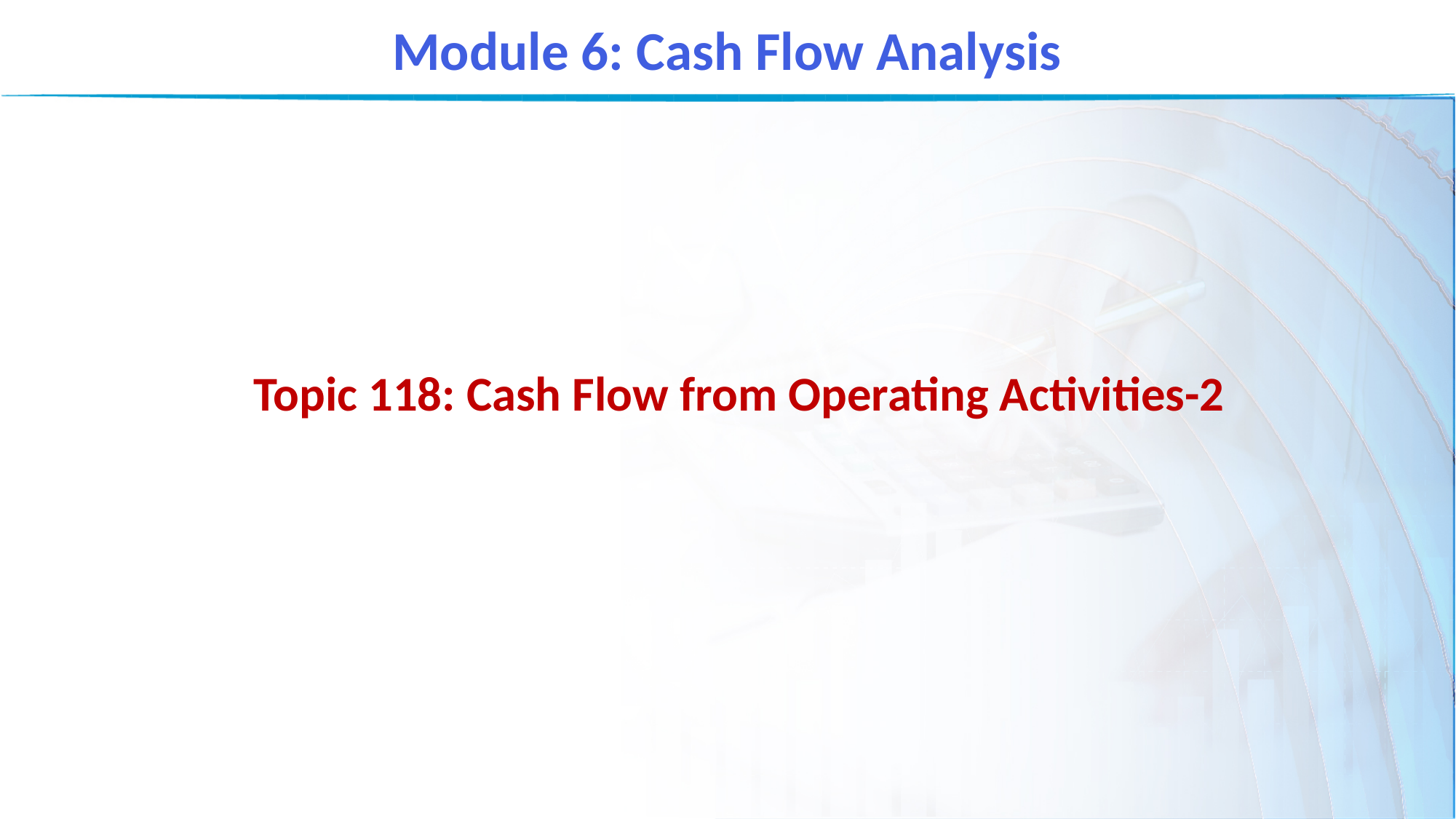

Module 6: Cash Flow Analysis
Topic 118: Cash Flow from Operating Activities-2